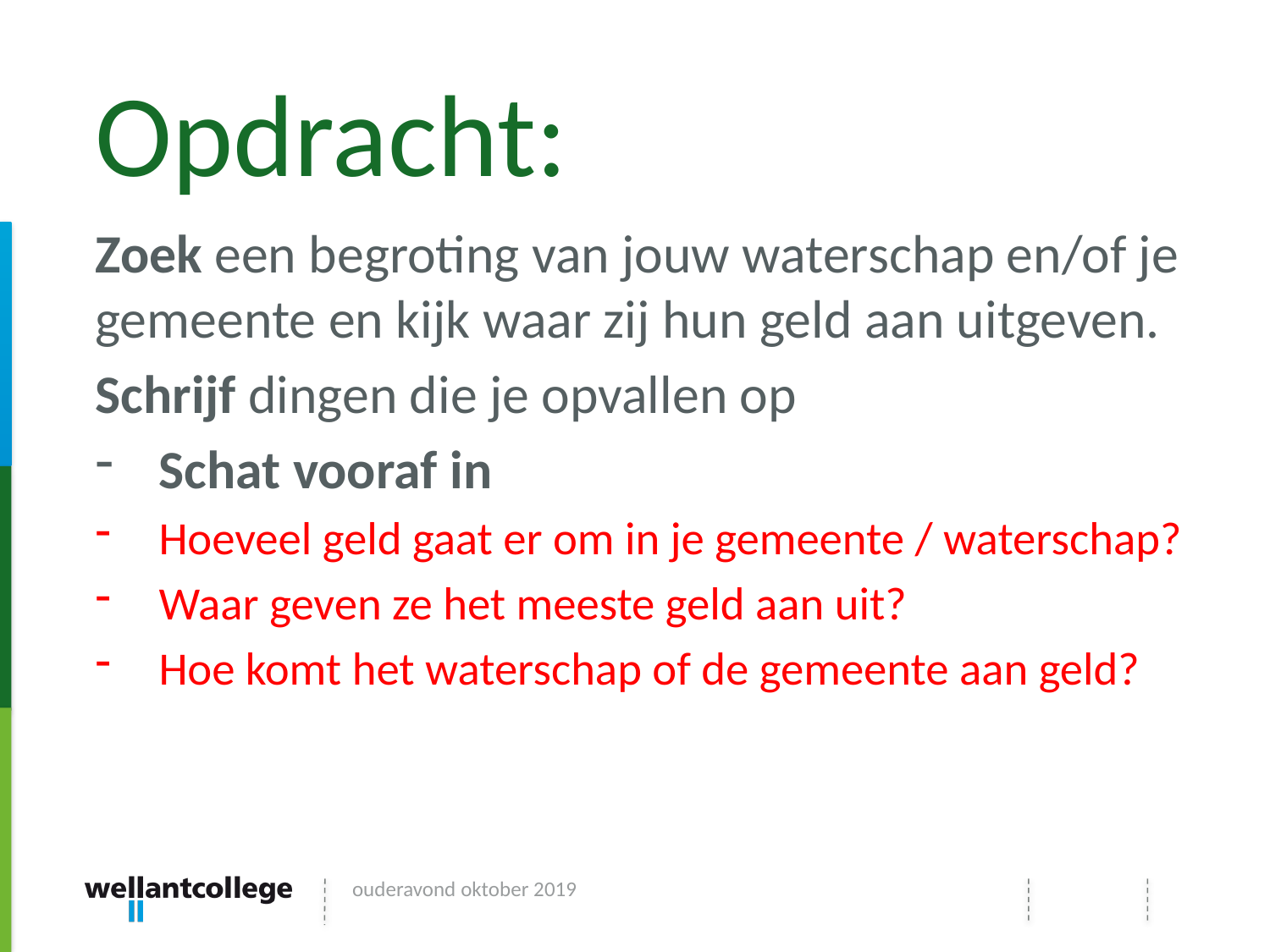

# Opdracht:
Zoek een begroting van jouw waterschap en/of je gemeente en kijk waar zij hun geld aan uitgeven.
Schrijf dingen die je opvallen op
Schat vooraf in
Hoeveel geld gaat er om in je gemeente / waterschap?
Waar geven ze het meeste geld aan uit?
Hoe komt het waterschap of de gemeente aan geld?

ouderavond oktober 2019